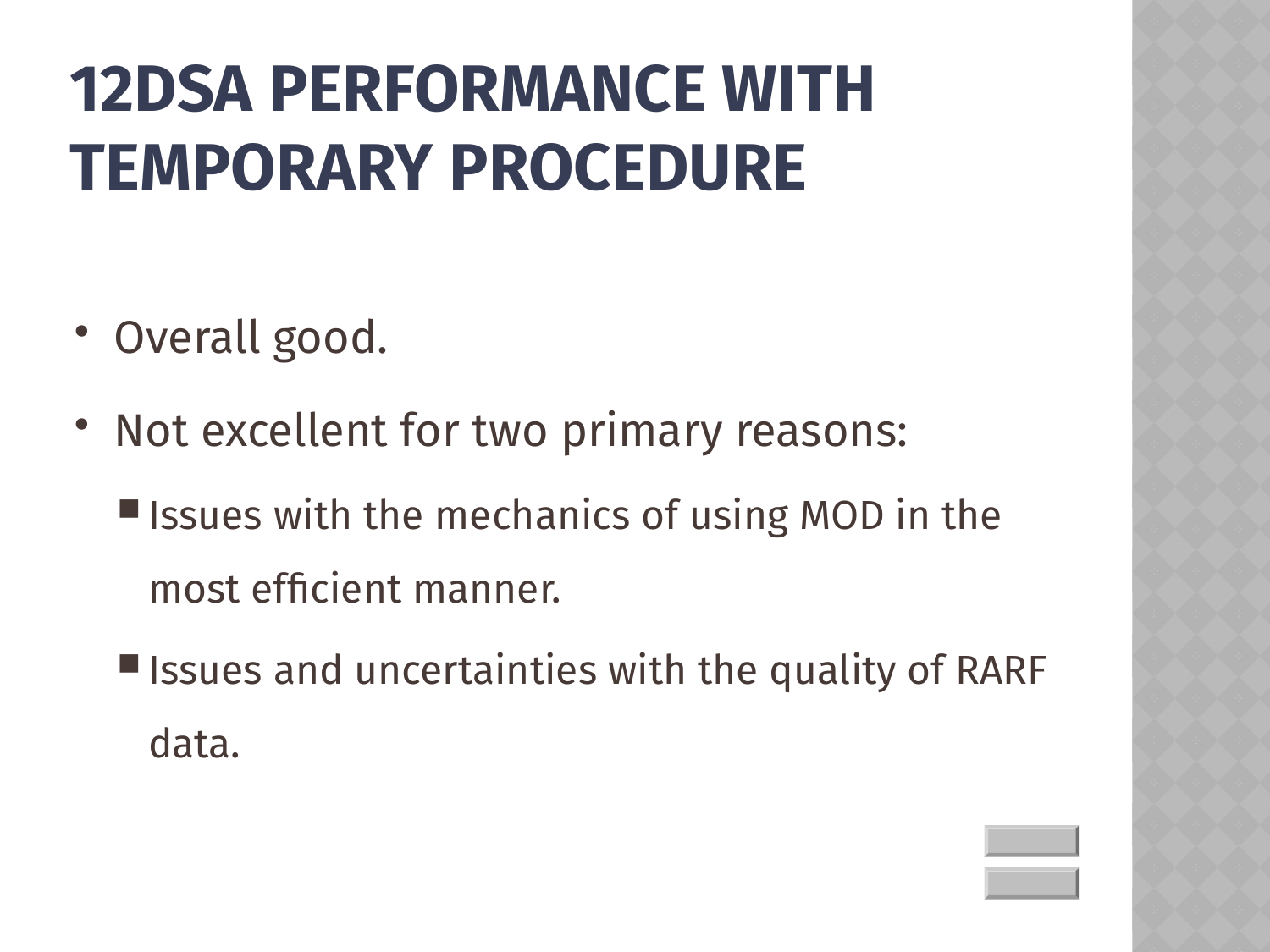

# 12DSA Performance With temporary Procedure
Overall good.
Not excellent for two primary reasons:
Issues with the mechanics of using MOD in the most efficient manner.
Issues and uncertainties with the quality of RARF data.